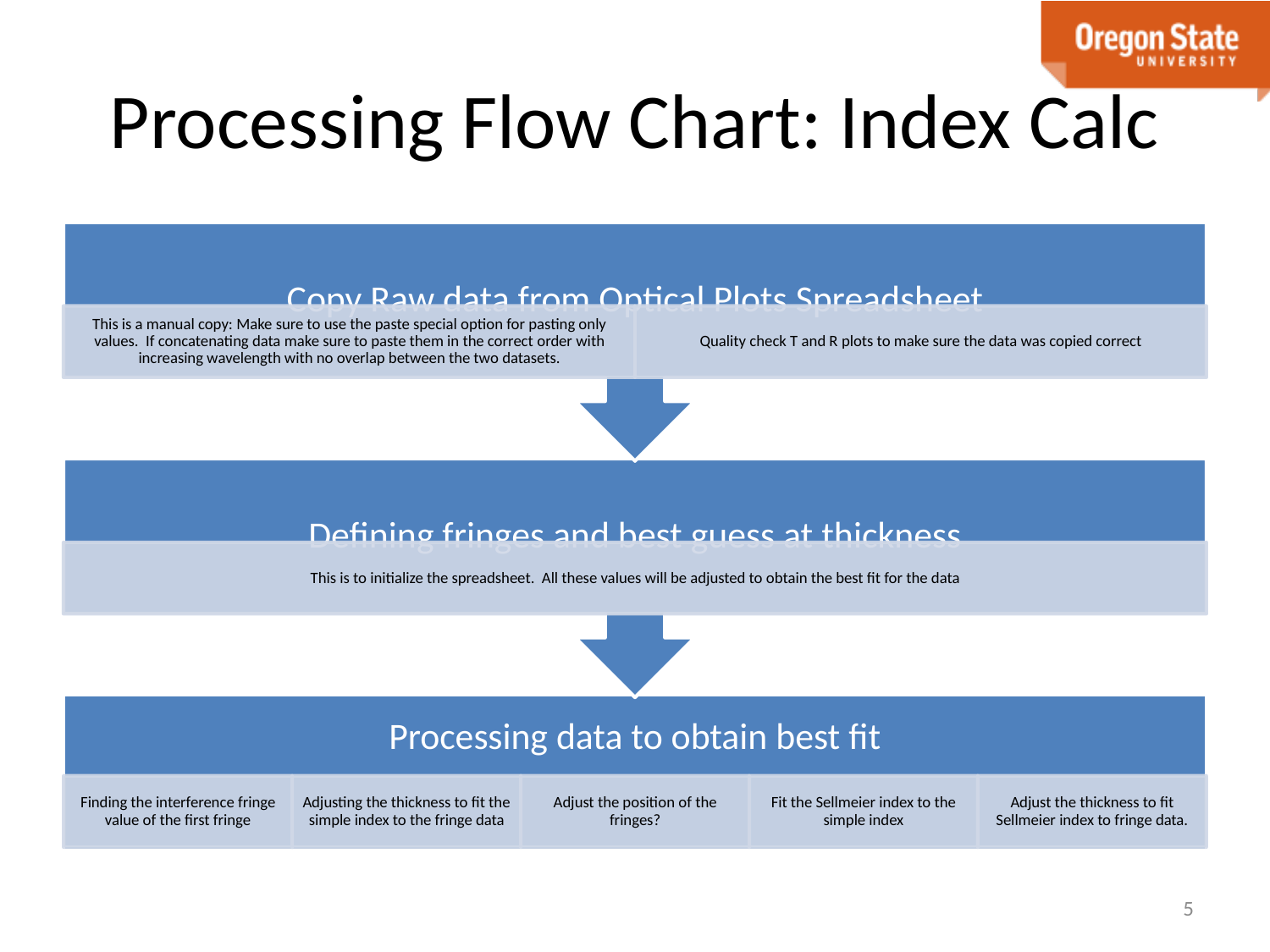

# Processing Flow Chart: Index Calc
Processing data to obtain best fit
Finding the interference fringe value of the first fringe
Adjusting the thickness to fit the simple index to the fringe data
Adjust the position of the fringes?
Fit the Sellmeier index to the simple index
Adjust the thickness to fit Sellmeier index to fringe data.
Defining fringes and best guess at thickness
This is to initialize the spreadsheet.  All these values will be adjusted to obtain the best fit for the data
Copy Raw data from Optical Plots Spreadsheet
This is a manual copy: Make sure to use the paste special option for pasting only values.  If concatenating data make sure to paste them in the correct order with increasing wavelength with no overlap between the two datasets.
Quality check T and R plots to make sure the data was copied correct
5